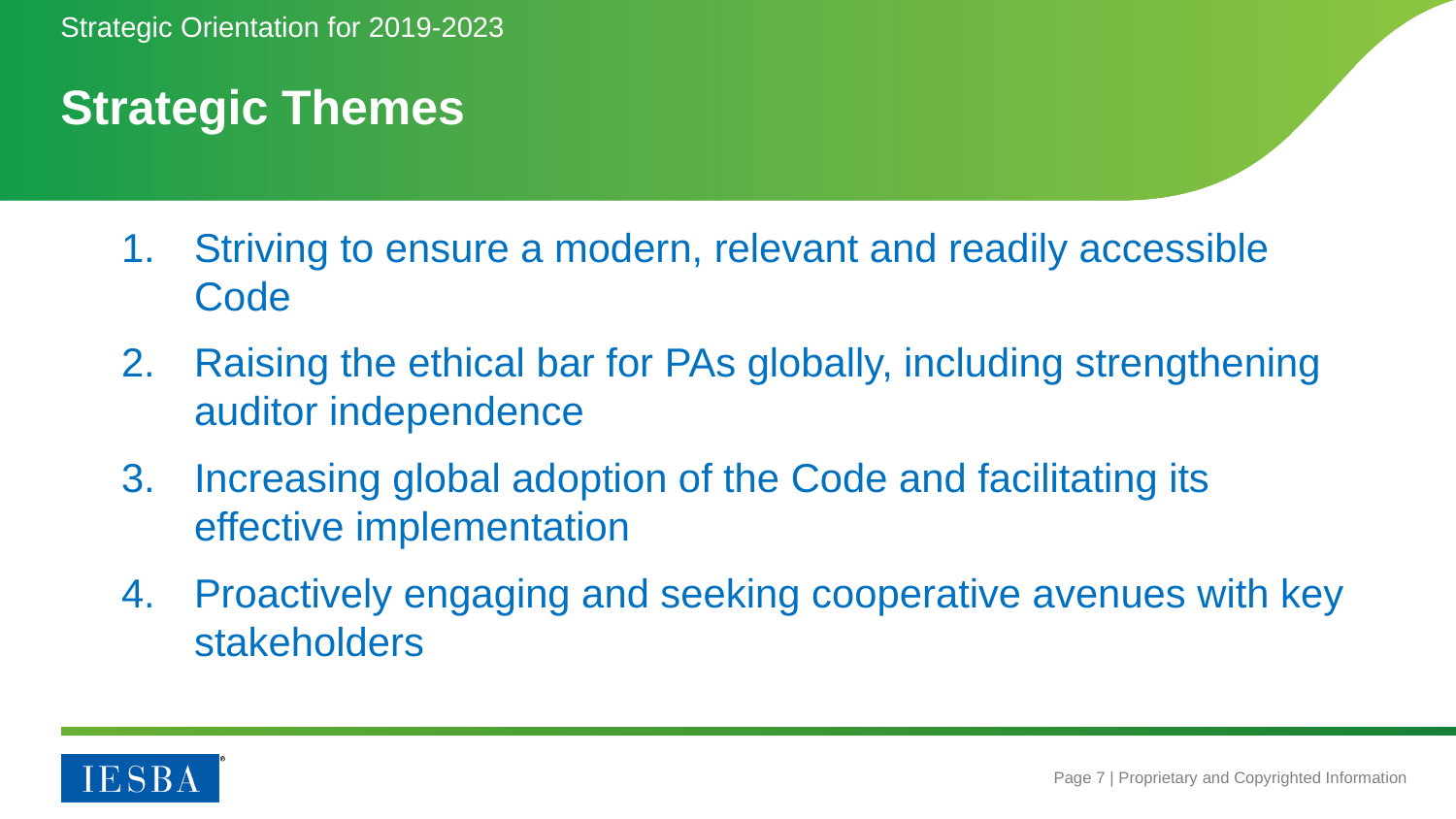

Strategic Orientation for 2019-2023
# Strategic Themes
Striving to ensure a modern, relevant and readily accessible Code
Raising the ethical bar for PAs globally, including strengthening auditor independence
Increasing global adoption of the Code and facilitating its effective implementation
Proactively engaging and seeking cooperative avenues with key stakeholders